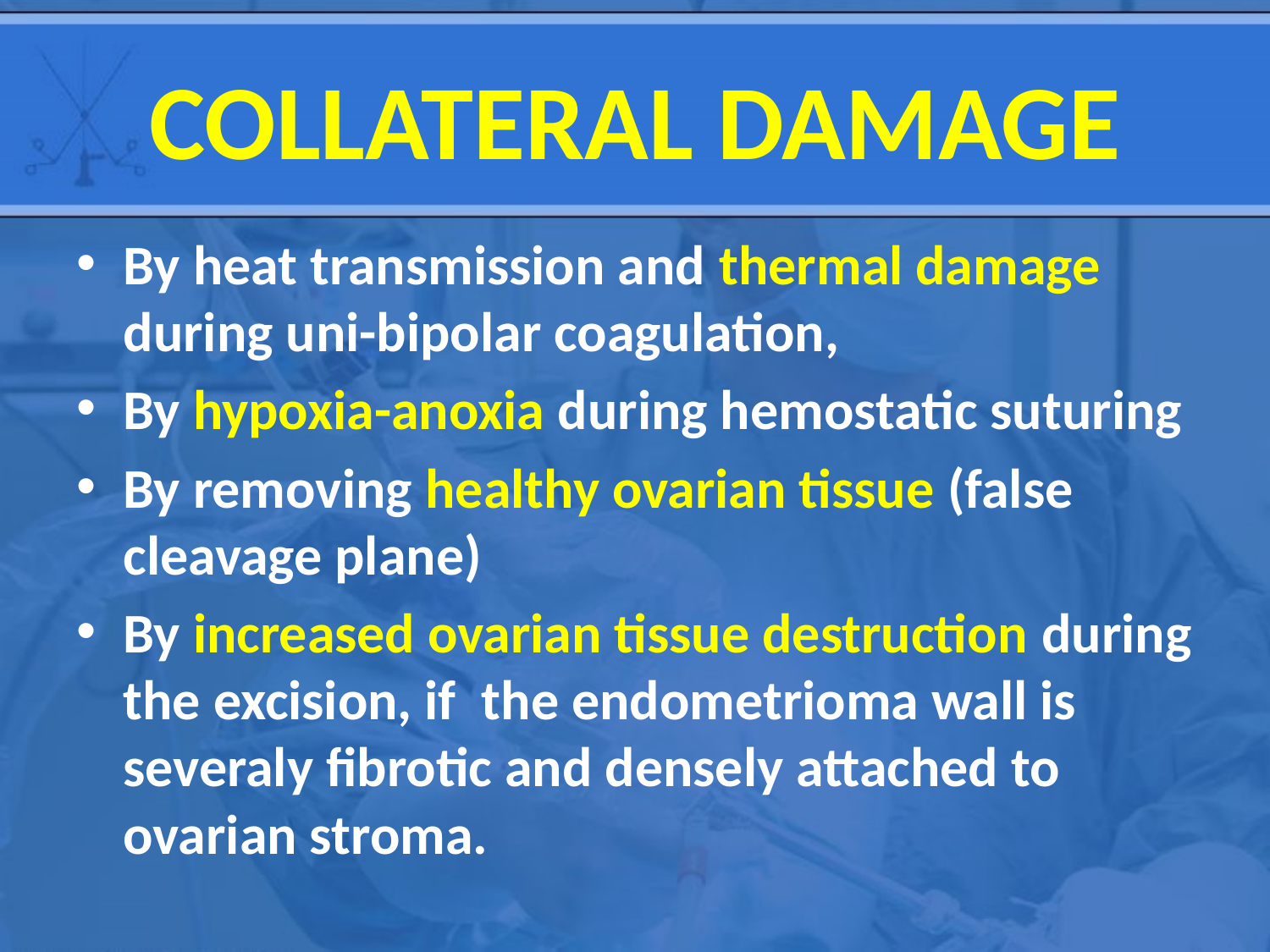

# COLLATERAL DAMAGE
By heat transmission and thermal damage  during uni-bipolar coagulation,
By hypoxia-anoxia during hemostatic suturing
By removing healthy ovarian tissue (false cleavage plane)
By increased ovarian tissue destruction during the excision, if  the endometrioma wall is severaly fibrotic and densely attached to ovarian stroma.